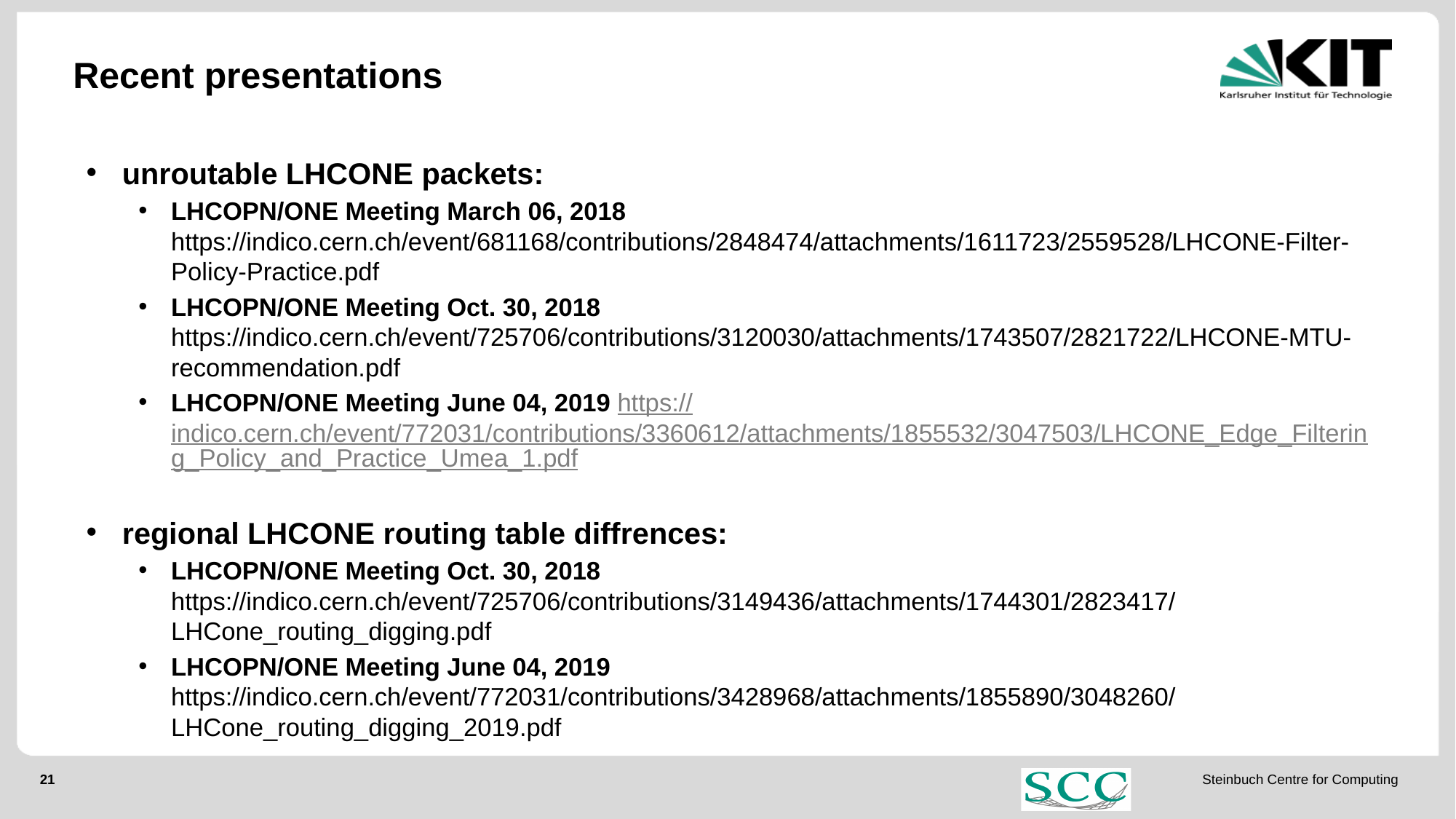

# Recent presentations
unroutable LHCONE packets:
LHCOPN/ONE Meeting March 06, 2018
https://indico.cern.ch/event/681168/contributions/2848474/attachments/1611723/2559528/LHCONE-Filter-Policy-Practice.pdf
LHCOPN/ONE Meeting Oct. 30, 2018
https://indico.cern.ch/event/725706/contributions/3120030/attachments/1743507/2821722/LHCONE-MTU-recommendation.pdf
LHCOPN/ONE Meeting June 04, 2019 https://indico.cern.ch/event/772031/contributions/3360612/attachments/1855532/3047503/LHCONE_Edge_Filtering_Policy_and_Practice_Umea_1.pdf

regional LHCONE routing table diffrences:
LHCOPN/ONE Meeting Oct. 30, 2018
https://indico.cern.ch/event/725706/contributions/3149436/attachments/1744301/2823417/LHCone_routing_digging.pdf
LHCOPN/ONE Meeting June 04, 2019 https://indico.cern.ch/event/772031/contributions/3428968/attachments/1855890/3048260/LHCone_routing_digging_2019.pdf